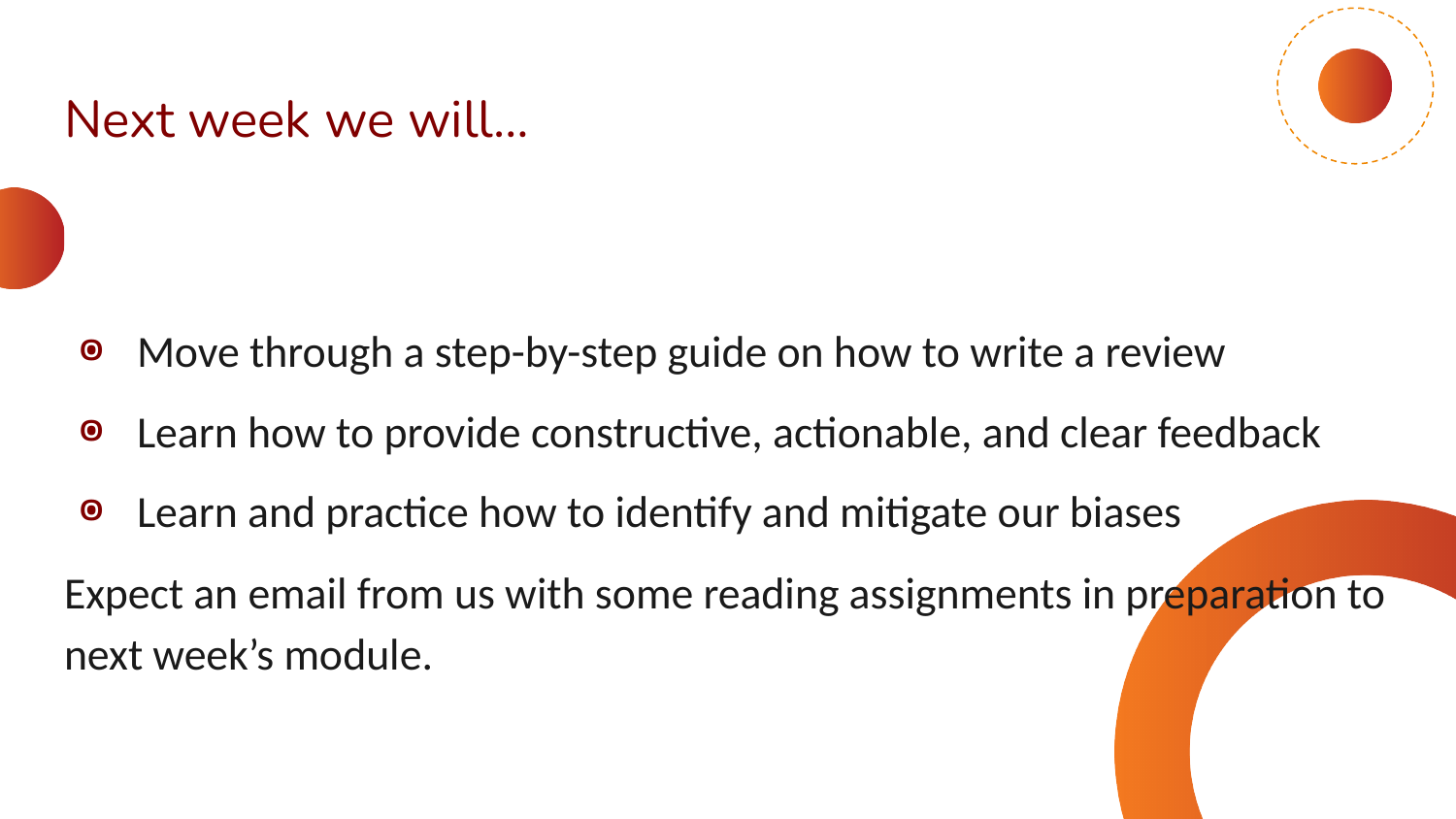

Next week we will…
Move through a step-by-step guide on how to write a review
Learn how to provide constructive, actionable, and clear feedback
Learn and practice how to identify and mitigate our biases
Expect an email from us with some reading assignments in preparation to next week’s module.